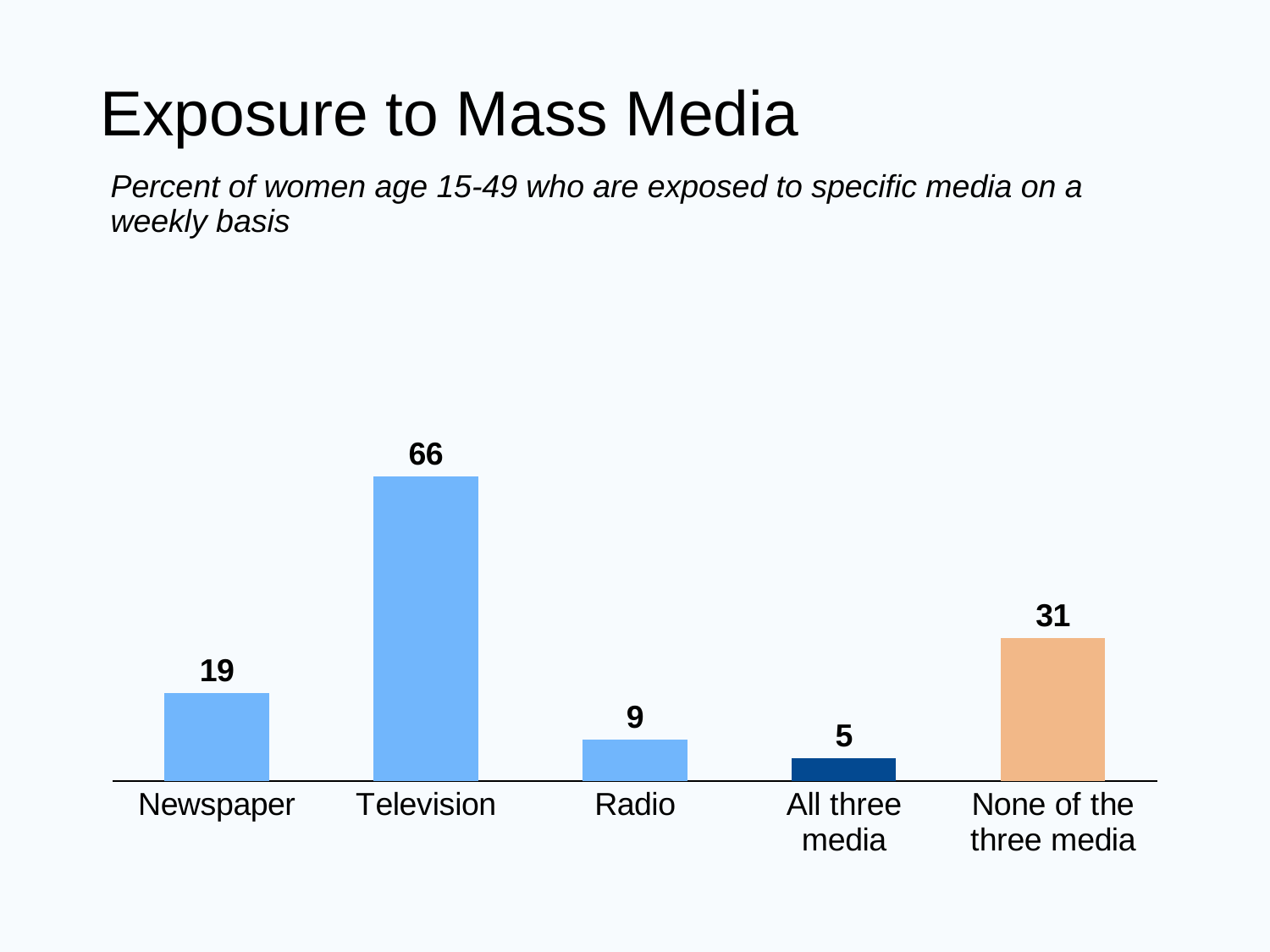

# Exposure to Mass Media
Percent of women age 15-49 who are exposed to specific media on a weekly basis

### Chart

| Category | Women |
|---|---|
| Newspaper | 19.0 |
| Television | 66.0 |
| Radio | 9.0 |
| All three media | 5.0 |
| None of the three media | 31.0 |